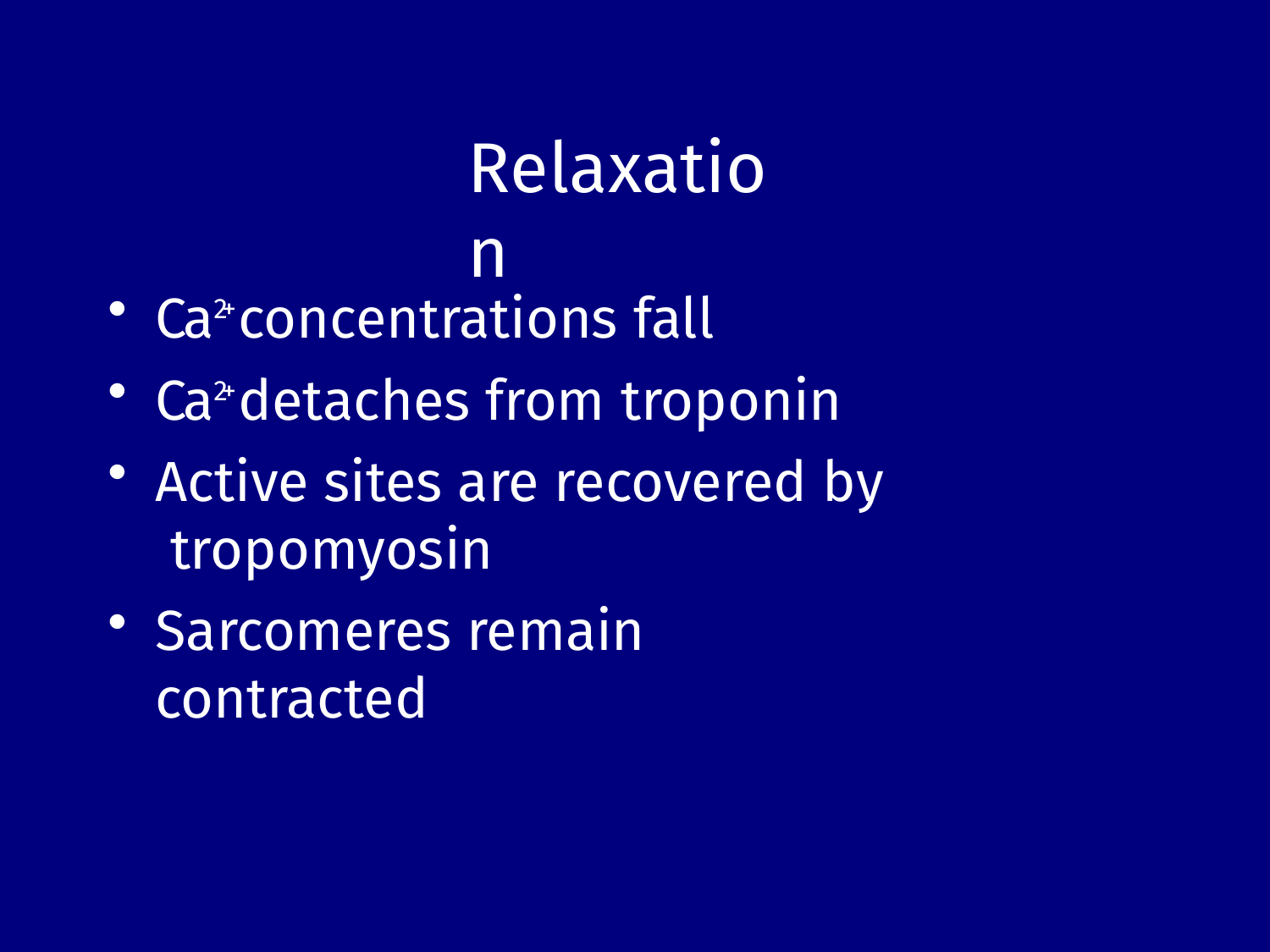

# Relaxation
Ca2+ concentrations fall
Ca2+ detaches from troponin
Active sites are recovered by  tropomyosin
Sarcomeres remain contracted